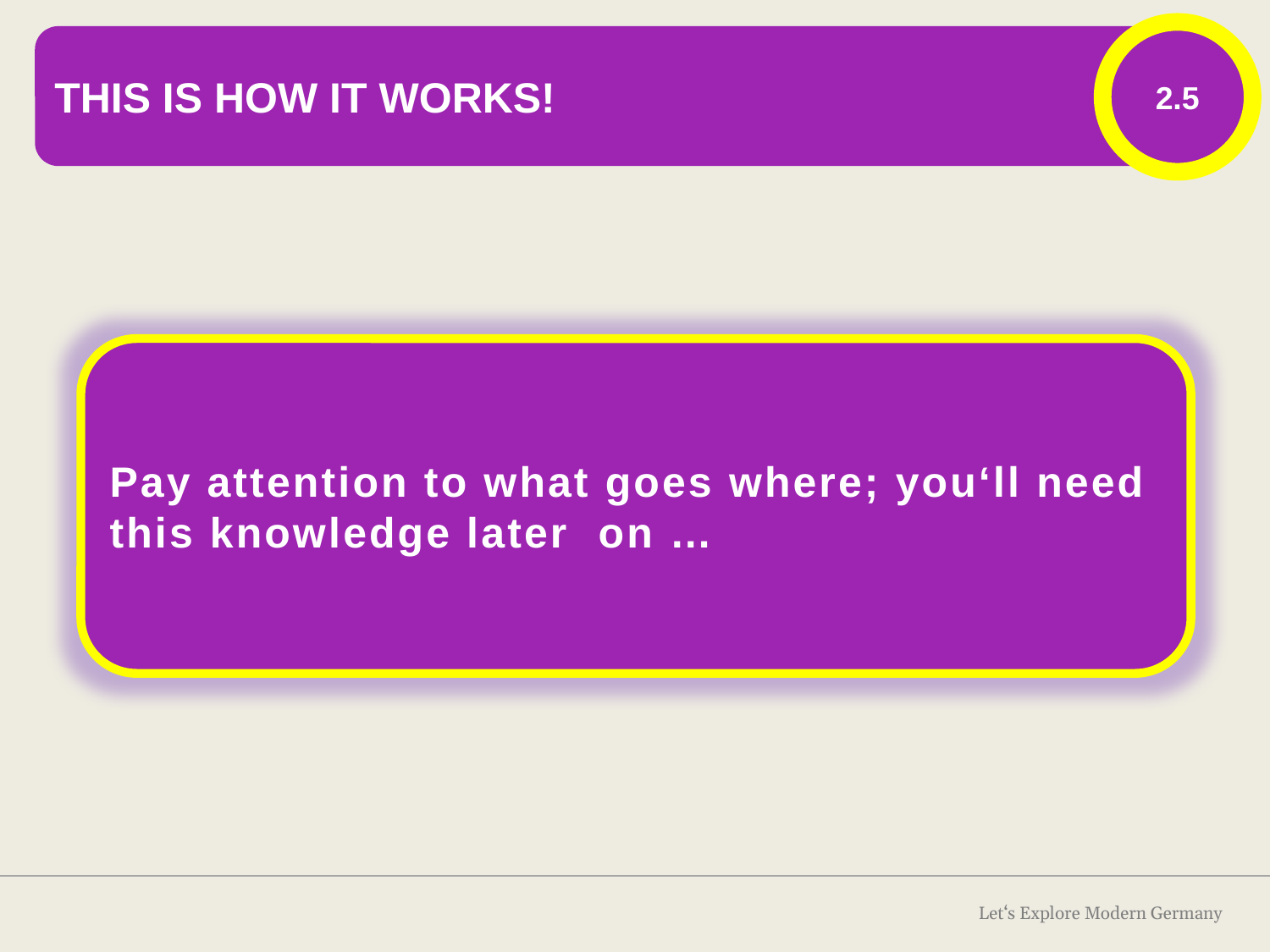

2.5
This is how it works!
Pay attention to what goes where; you‘ll need this knowledge later  on …
Let‘s Explore Modern Germany